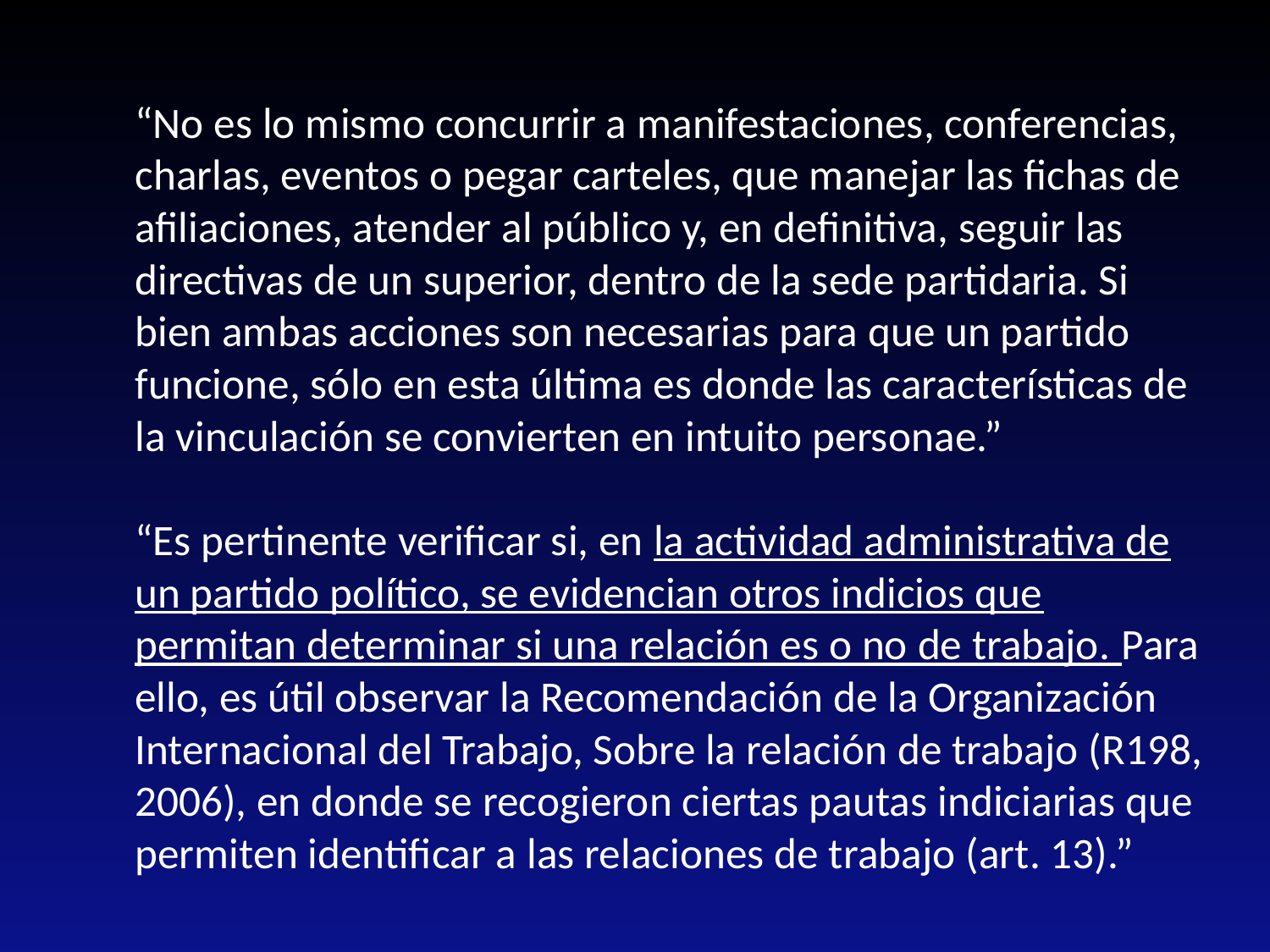

“No es lo mismo concurrir a manifestaciones, conferencias, charlas, eventos o pegar carteles, que manejar las fichas de afiliaciones, atender al público y, en definitiva, seguir las directivas de un superior, dentro de la sede partidaria. Si bien ambas acciones son necesarias para que un partido funcione, sólo en esta última es donde las características de la vinculación se convierten en intuito personae.”
“Es pertinente verificar si, en la actividad administrativa de un partido político, se evidencian otros indicios que permitan determinar si una relación es o no de trabajo. Para ello, es útil observar la Recomendación de la Organización Internacional del Trabajo, Sobre la relación de trabajo (R198, 2006), en donde se recogieron ciertas pautas indiciarias que permiten identificar a las relaciones de trabajo (art. 13).”